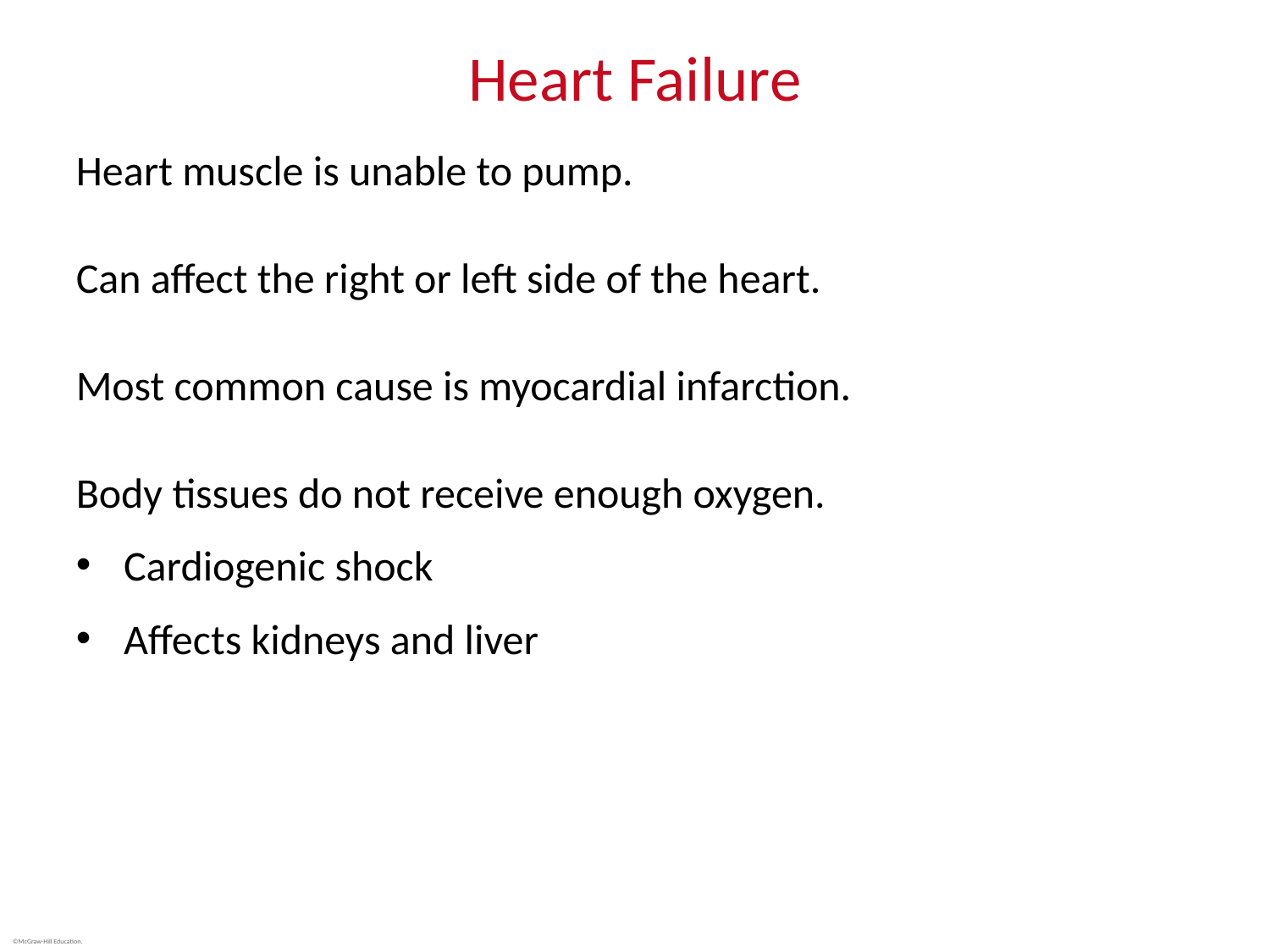

# Heart Failure
Heart muscle is unable to pump.
Can affect the right or left side of the heart.
Most common cause is myocardial infarction.
Body tissues do not receive enough oxygen.
Cardiogenic shock
Affects kidneys and liver